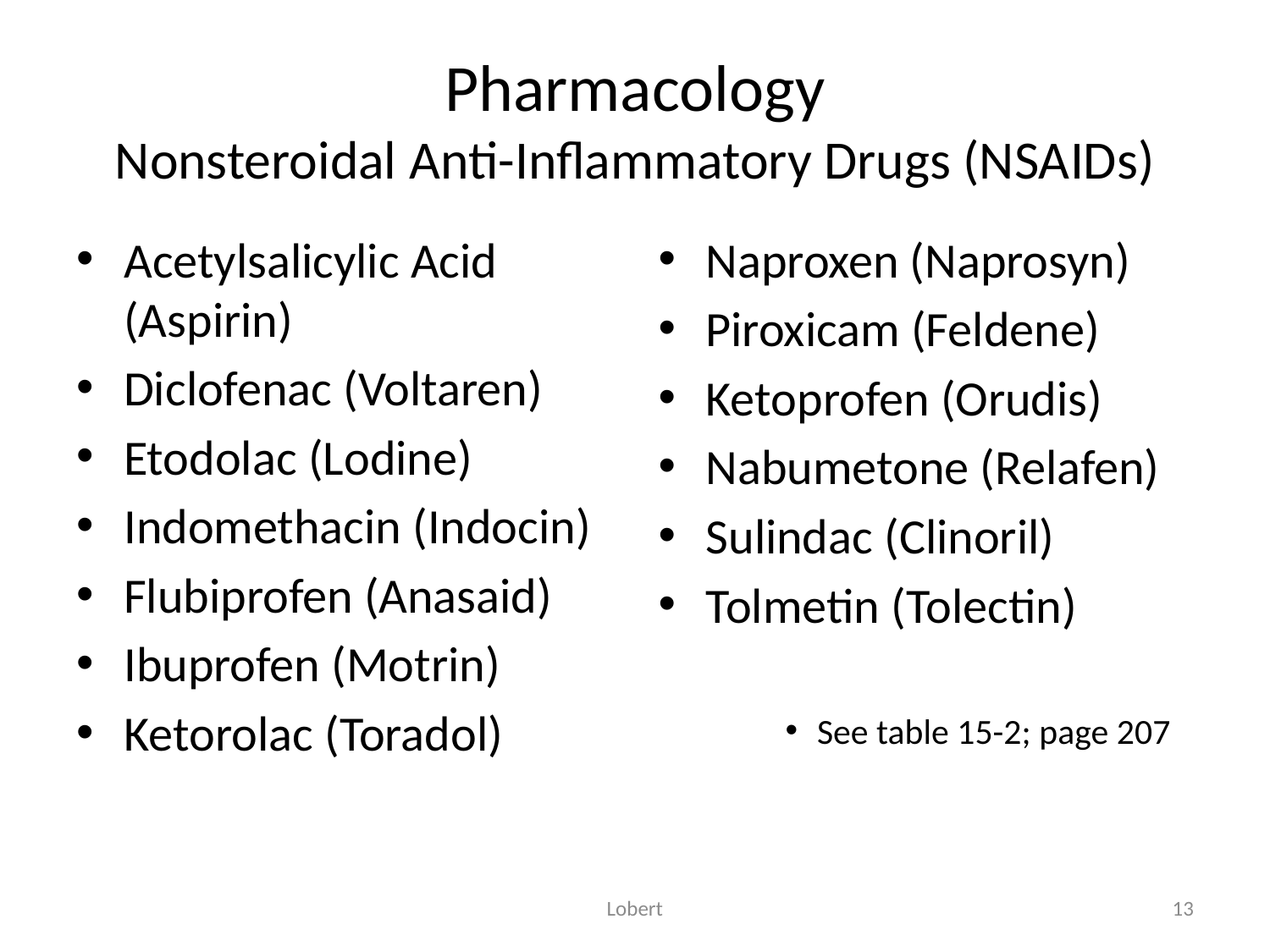

# Pharmacology Nonsteroidal Anti-Inflammatory Drugs (NSAIDs)
Acetylsalicylic Acid (Aspirin)
Diclofenac (Voltaren)
Etodolac (Lodine)
Indomethacin (Indocin)
Flubiprofen (Anasaid)
Ibuprofen (Motrin)
Ketorolac (Toradol)
Naproxen (Naprosyn)
Piroxicam (Feldene)
Ketoprofen (Orudis)
Nabumetone (Relafen)
Sulindac (Clinoril)
Tolmetin (Tolectin)

See table 15-2; page 207
Lobert
13